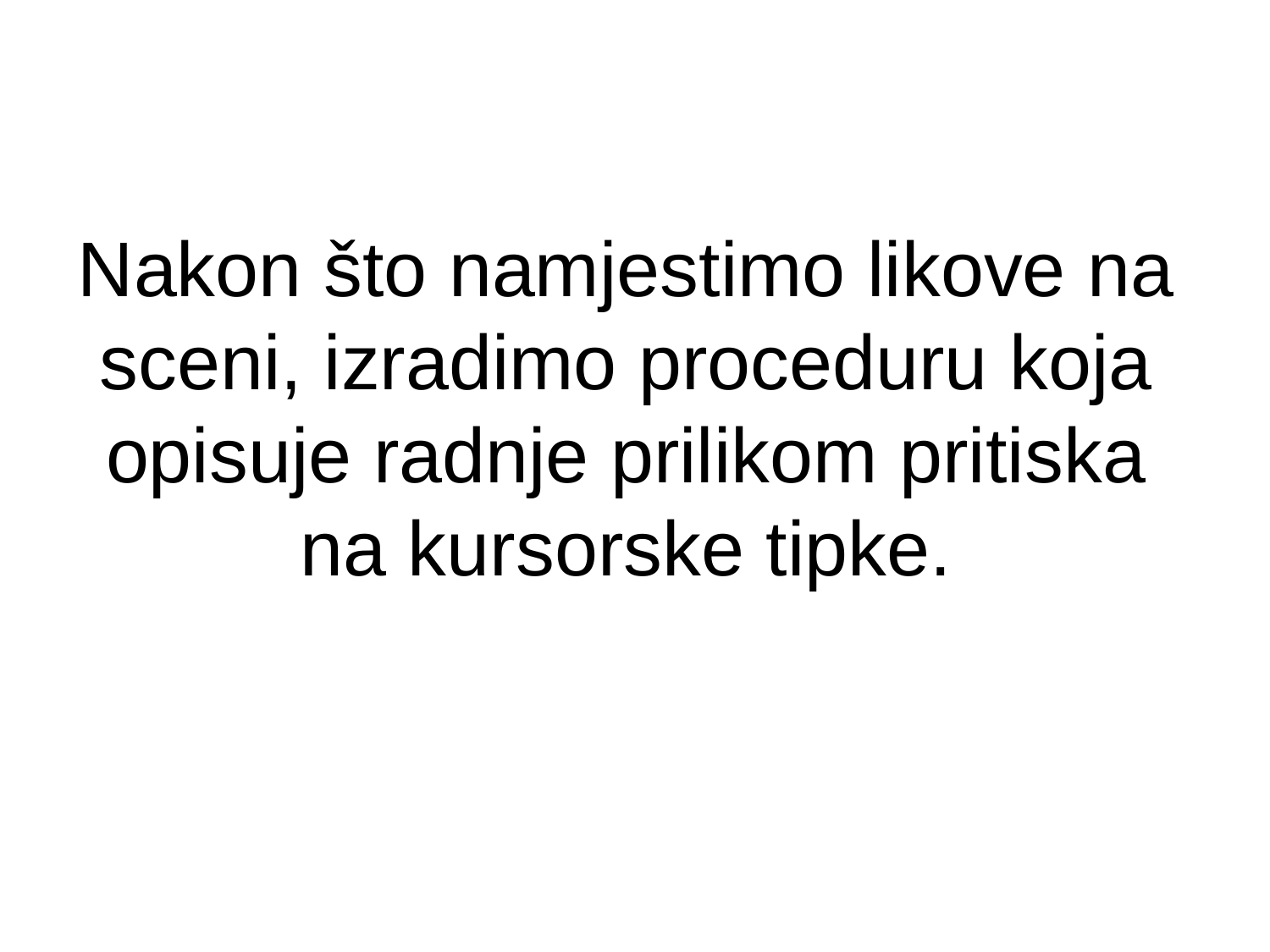

# Nakon što namjestimo likove na sceni, izradimo proceduru koja opisuje radnje prilikom pritiska na kursorske tipke.